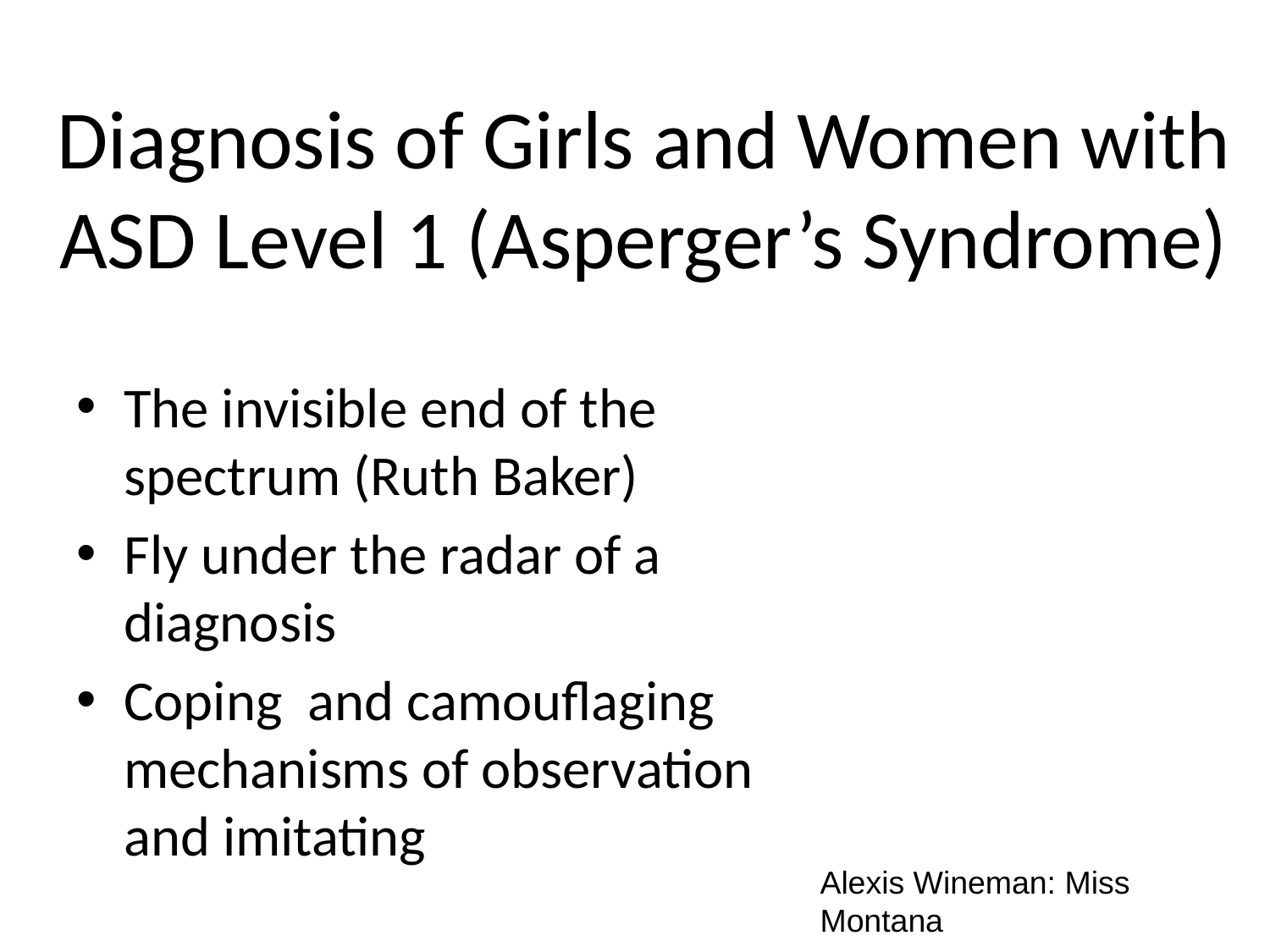

# Diagnosis of Girls and Women with ASD Level 1 (Asperger’s Syndrome)
The invisible end of the spectrum (Ruth Baker)
Fly under the radar of a diagnosis
Coping  and camouflaging mechanisms of observation and imitating

Alexis Wineman: Miss Montana